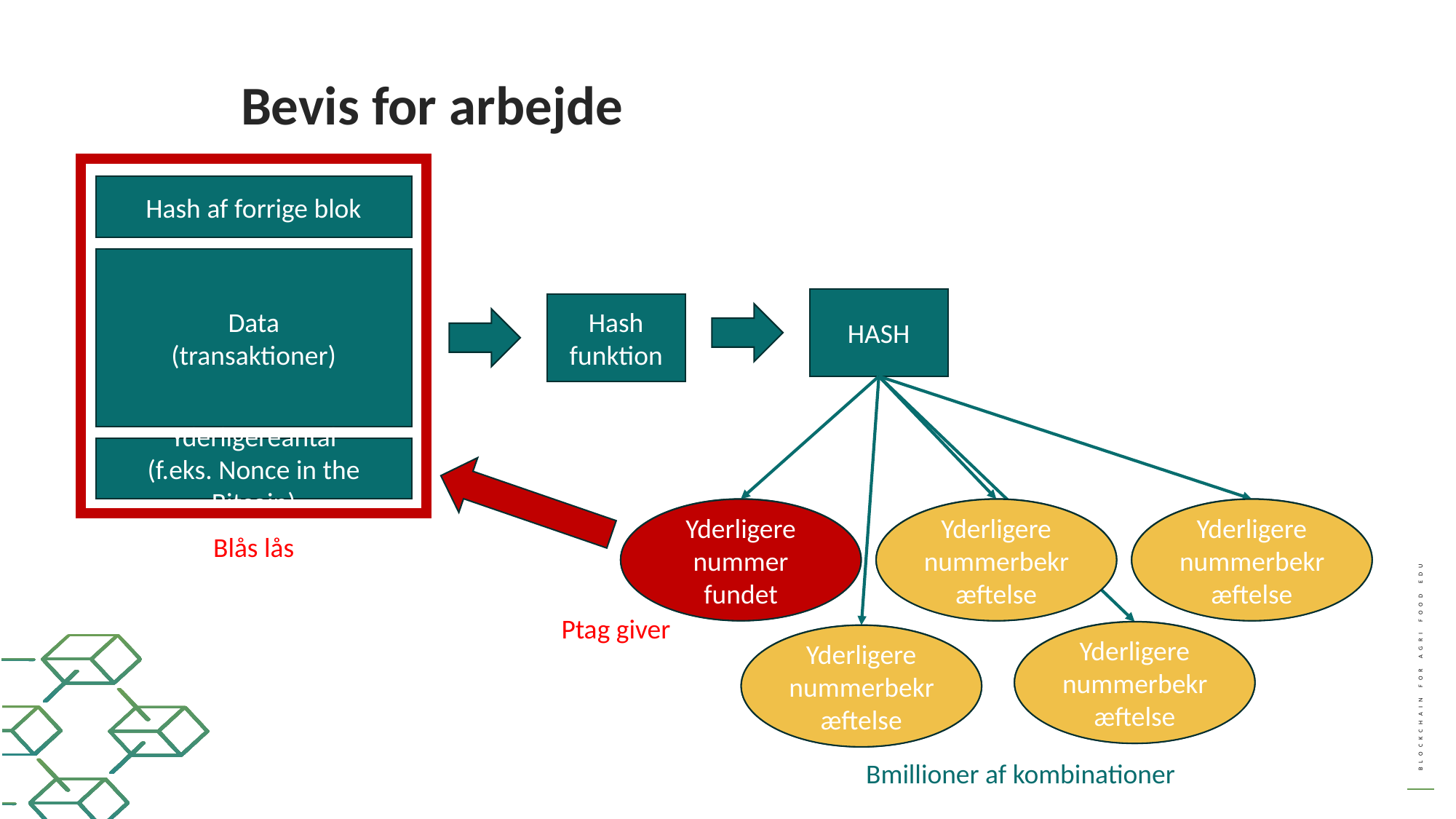

Bevis for arbejde

Hash af forrige blok
Data
(transaktioner)
HASH
Hash funktion

Yderligereantal
(f.eks. Nonce in the Bitcoin)

Yderligere nummersøgning
Yderligere nummersøgning
Yderligere nummersøgning
Yderligere nummer fundet
Yderligere nummerbekræftelse
Yderligere nummerbekræftelse
Blås lås
Ptag giver
Yderligere nummersøgning
Yderligere nummerbekræftelse
Yderligere nummersøgning
Yderligere nummerbekræftelse
Bmillioner af kombinationer